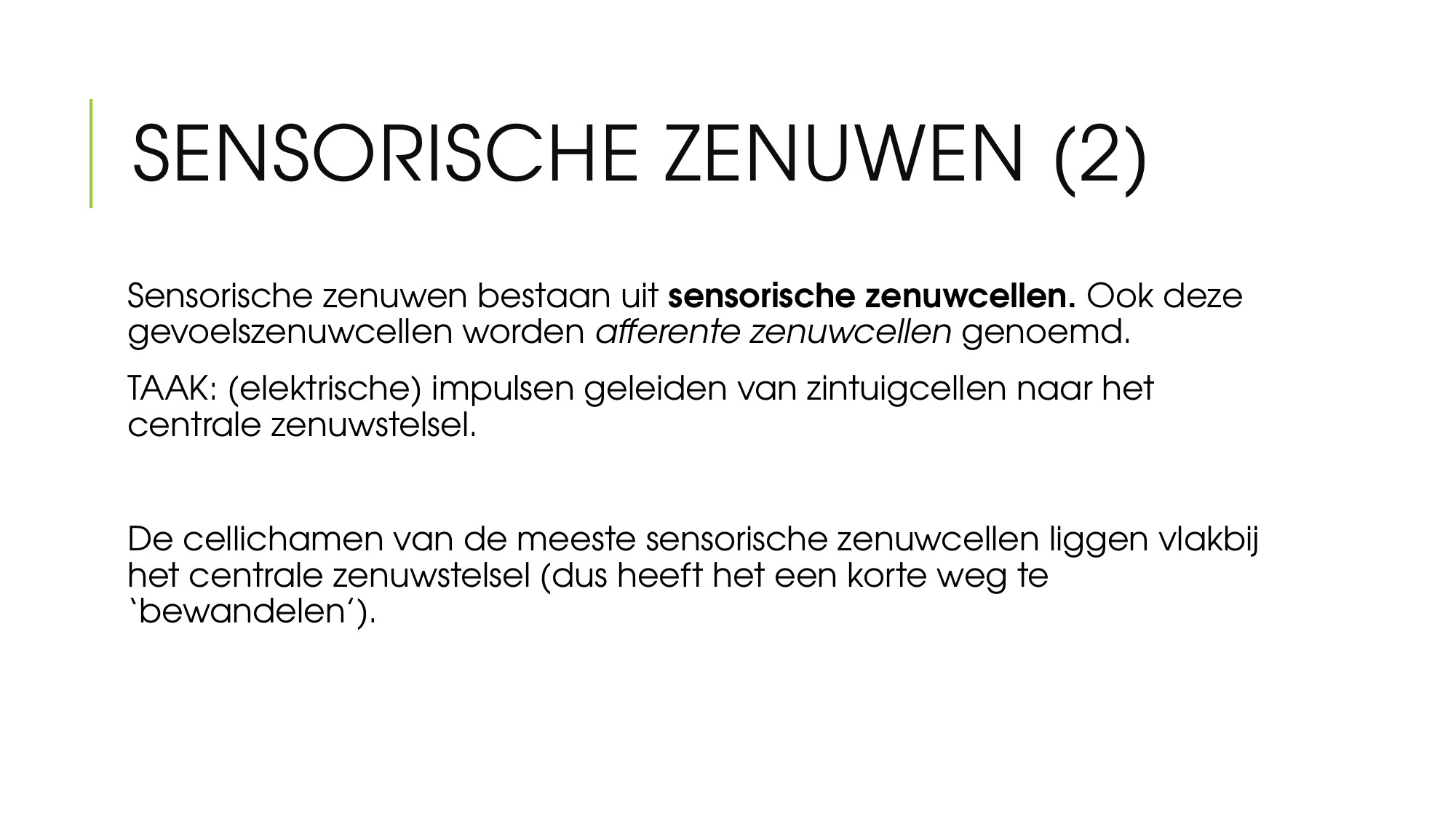

# Sensorische zenuwen (2)
Sensorische zenuwen bestaan uit sensorische zenuwcellen. Ook deze gevoelszenuwcellen worden afferente zenuwcellen genoemd.
TAAK: (elektrische) impulsen geleiden van zintuigcellen naar het centrale zenuwstelsel.

De cellichamen van de meeste sensorische zenuwcellen liggen vlakbij het centrale zenuwstelsel (dus heeft het een korte weg te ‘bewandelen’).